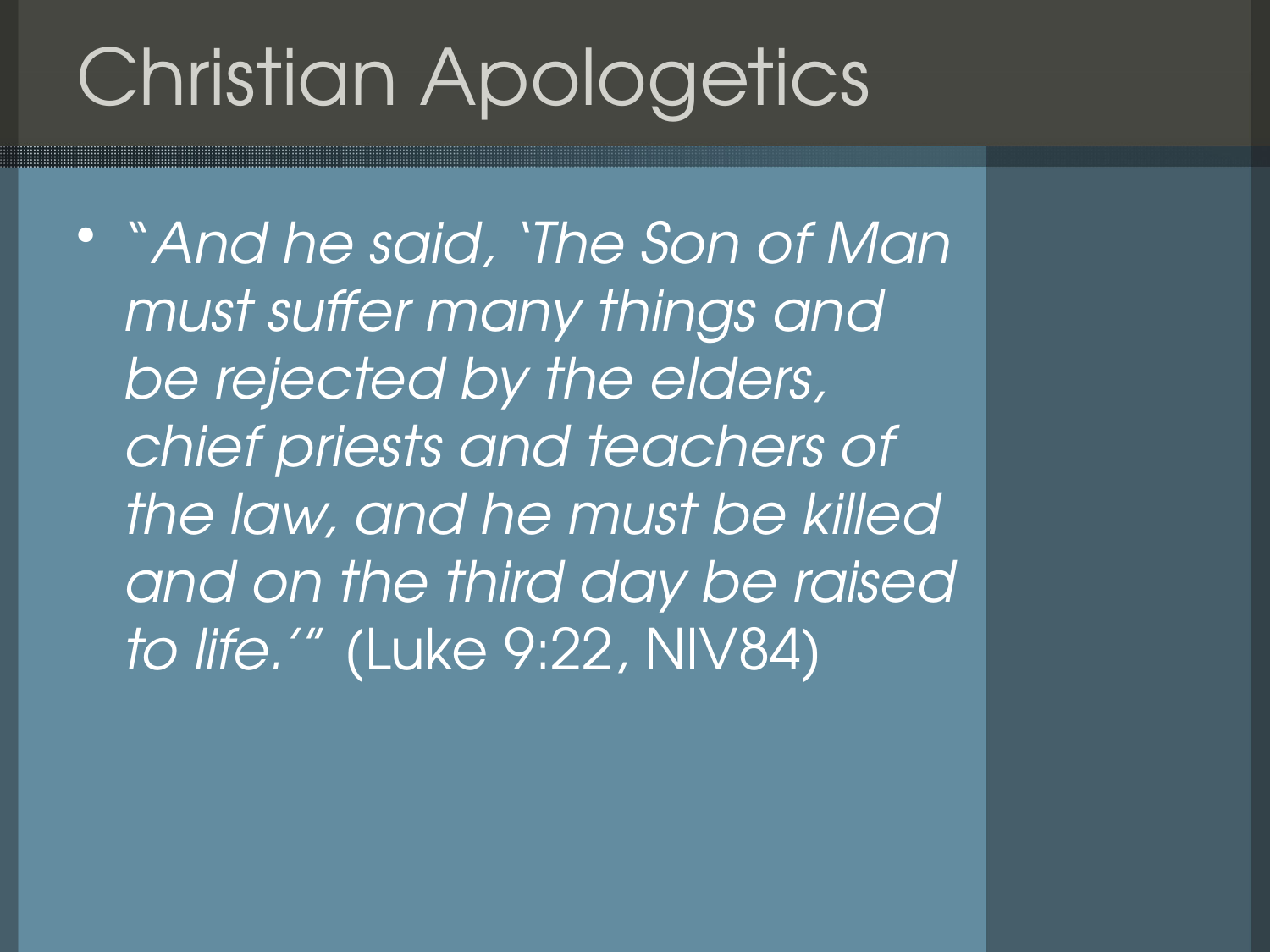

# Christian Apologetics
“And he said, ‘The Son of Man must suffer many things and be rejected by the elders, chief priests and teachers of the law, and he must be killed and on the third day be raised to life.’” (Luke 9:22, NIV84)